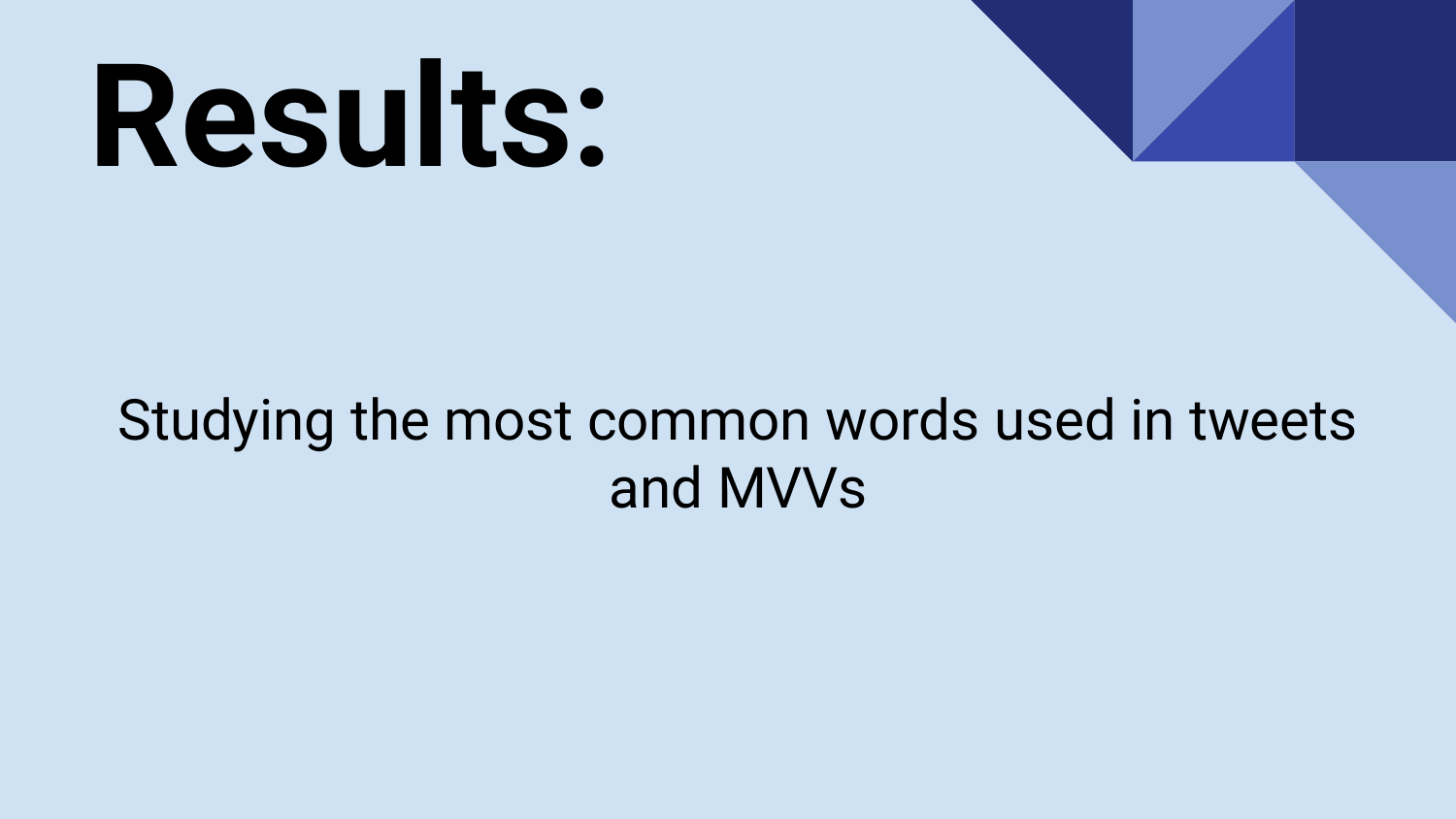

# Results:
Studying the most common words used in tweets and MVVs